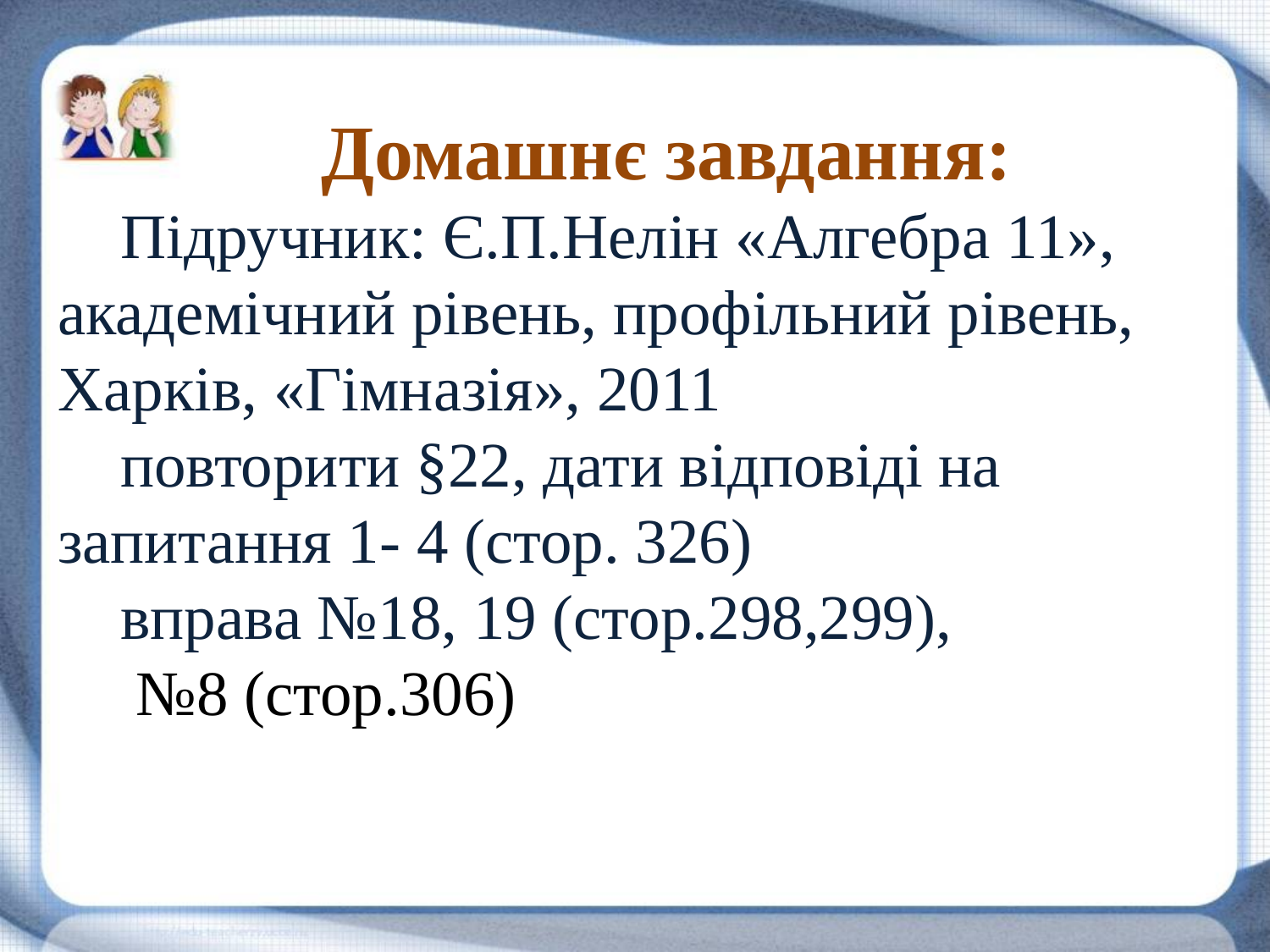

Домашнє завдання:
Підручник: Є.П.Нелін «Алгебра 11», академічний рівень, профільний рівень, Харків, «Гімназія», 2011
повторити §22, дати відповіді на запитання 1- 4 (стор. 326)
вправа №18, 19 (стор.298,299),
 №8 (стор.306)